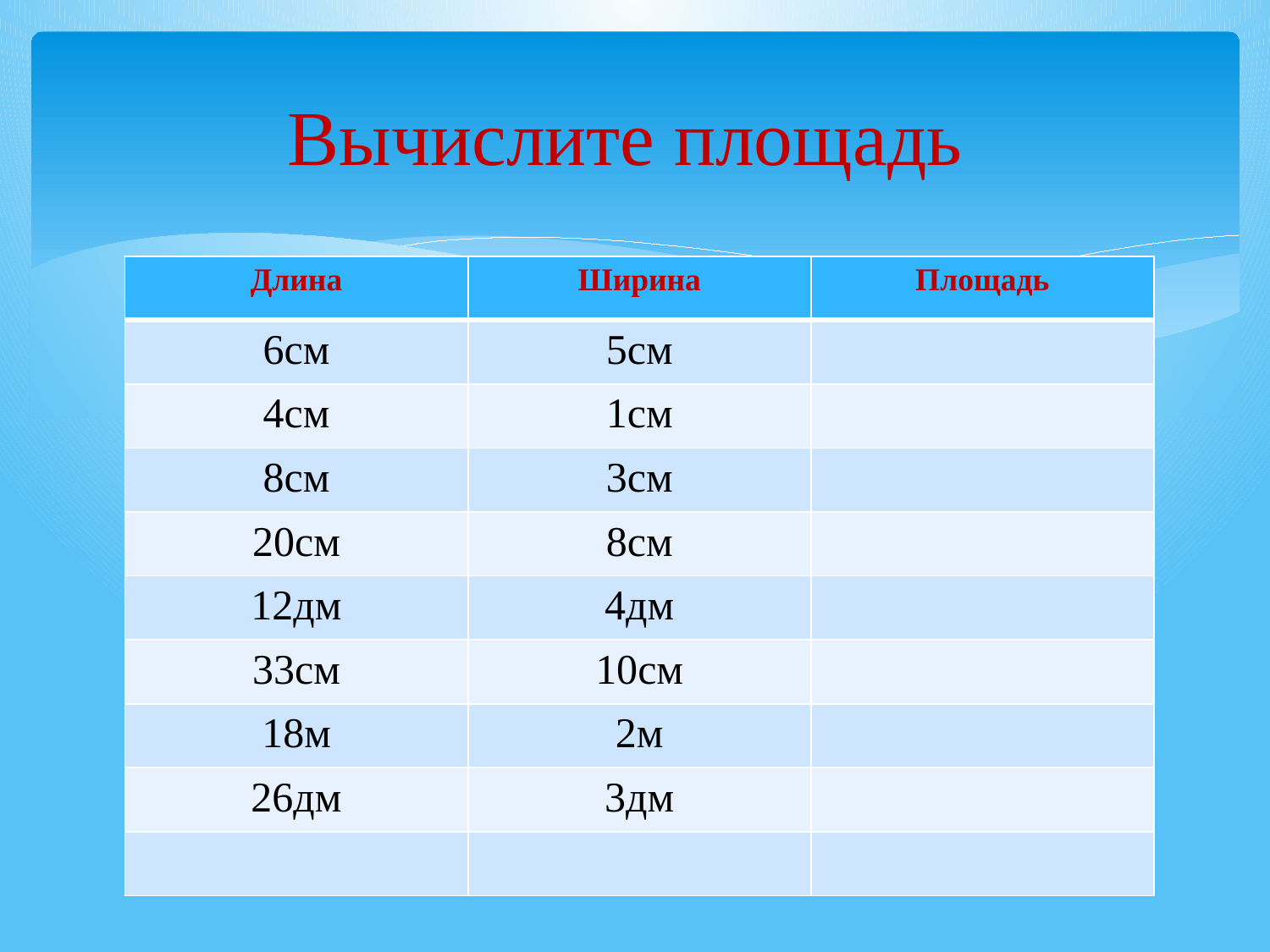

# Вычислите площадь
| Длина | Ширина | Площадь |
| --- | --- | --- |
| 6см | 5см |  |
| 4см | 1см |  |
| 8см | 3см |  |
| 20см | 8см |  |
| 12дм | 4дм |  |
| 33см | 10см |  |
| 18м | 2м |  |
| 26дм | 3дм |  |
|  |  |  |